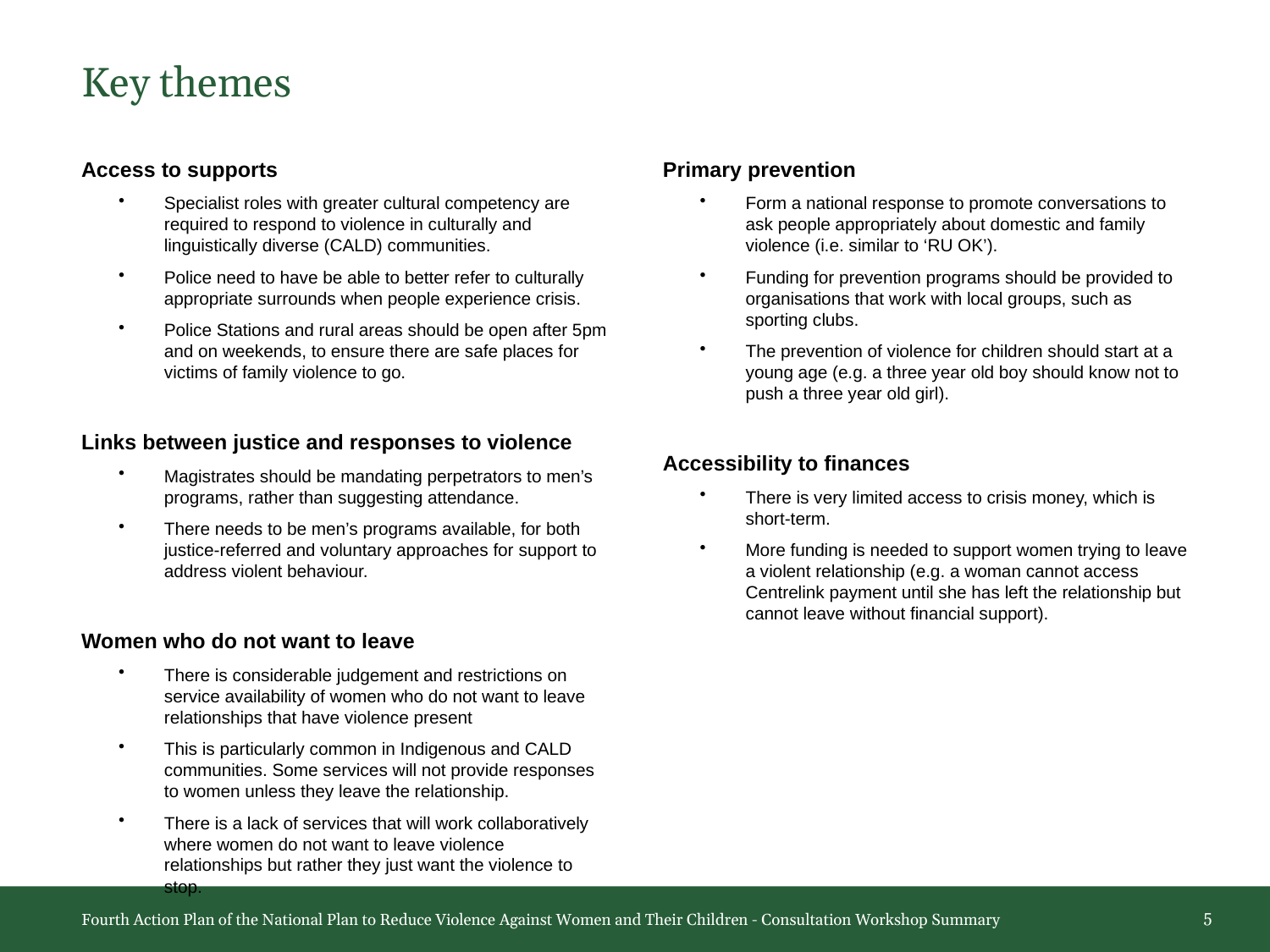

# Key themes
Access to supports
Specialist roles with greater cultural competency are required to respond to violence in culturally and linguistically diverse (CALD) communities.
Police need to have be able to better refer to culturally appropriate surrounds when people experience crisis.
Police Stations and rural areas should be open after 5pm and on weekends, to ensure there are safe places for victims of family violence to go.

Links between justice and responses to violence
Magistrates should be mandating perpetrators to men’s programs, rather than suggesting attendance.
There needs to be men’s programs available, for both justice-referred and voluntary approaches for support to address violent behaviour.

Women who do not want to leave
There is considerable judgement and restrictions on service availability of women who do not want to leave relationships that have violence present
This is particularly common in Indigenous and CALD communities. Some services will not provide responses
to women unless they leave the relationship.
There is a lack of services that will work collaboratively where women do not want to leave violence relationships but rather they just want the violence to stop.
Primary prevention
Form a national response to promote conversations to ask people appropriately about domestic and family violence (i.e. similar to ‘RU OK’).
Funding for prevention programs should be provided to organisations that work with local groups, such as sporting clubs.
The prevention of violence for children should start at a young age (e.g. a three year old boy should know not to push a three year old girl).

Accessibility to finances
There is very limited access to crisis money, which is short-term.
More funding is needed to support women trying to leave a violent relationship (e.g. a woman cannot access Centrelink payment until she has left the relationship but cannot leave without financial support).

5
Fourth Action Plan of the National Plan to Reduce Violence Against Women and Their Children - Consultation Workshop Summary